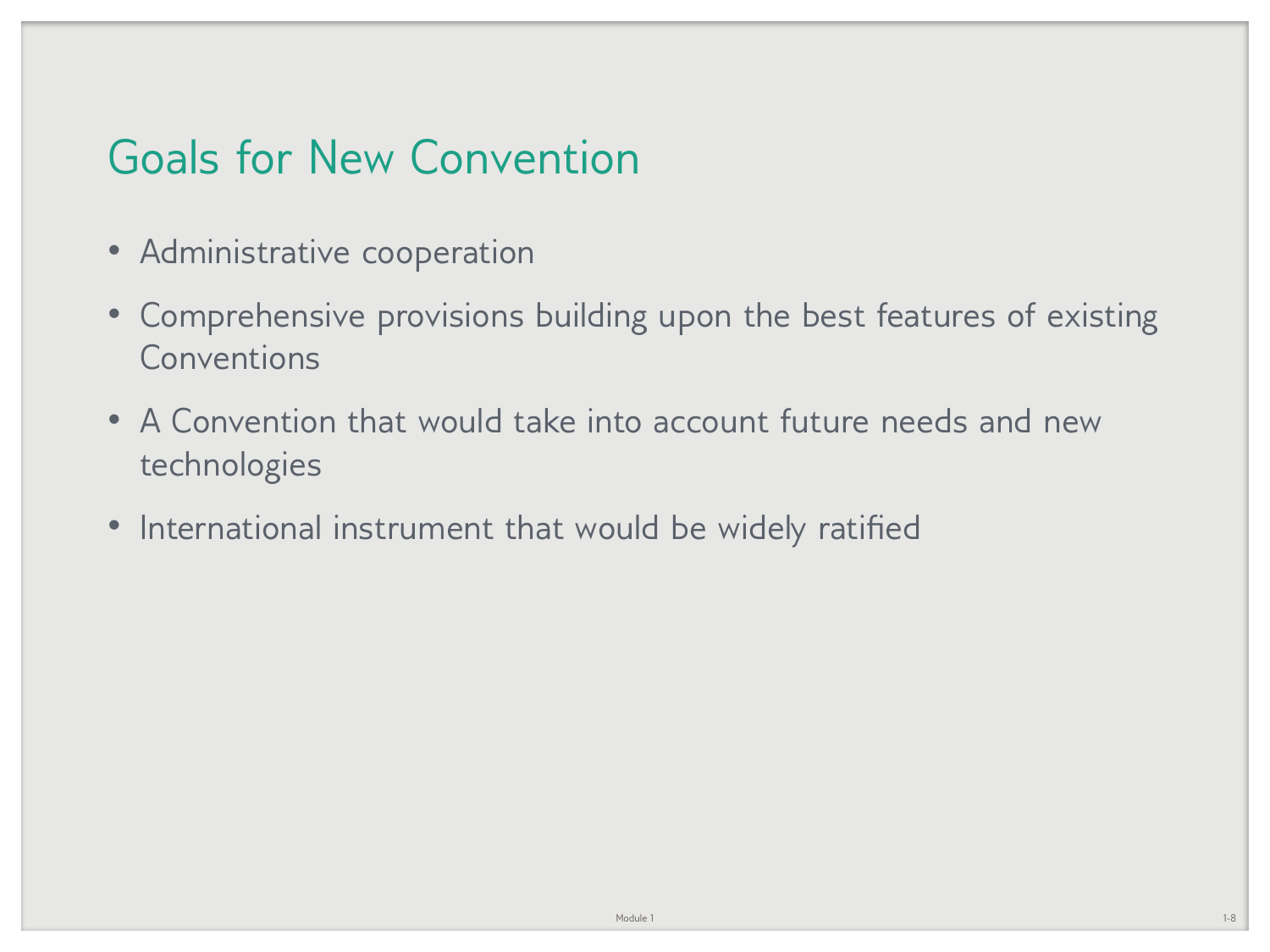

# Goals for New Convention
Administrative cooperation
Comprehensive provisions building upon the best features of existing Conventions
A Convention that would take into account future needs and new technologies
International instrument that would be widely ratified

Module 1
1-8